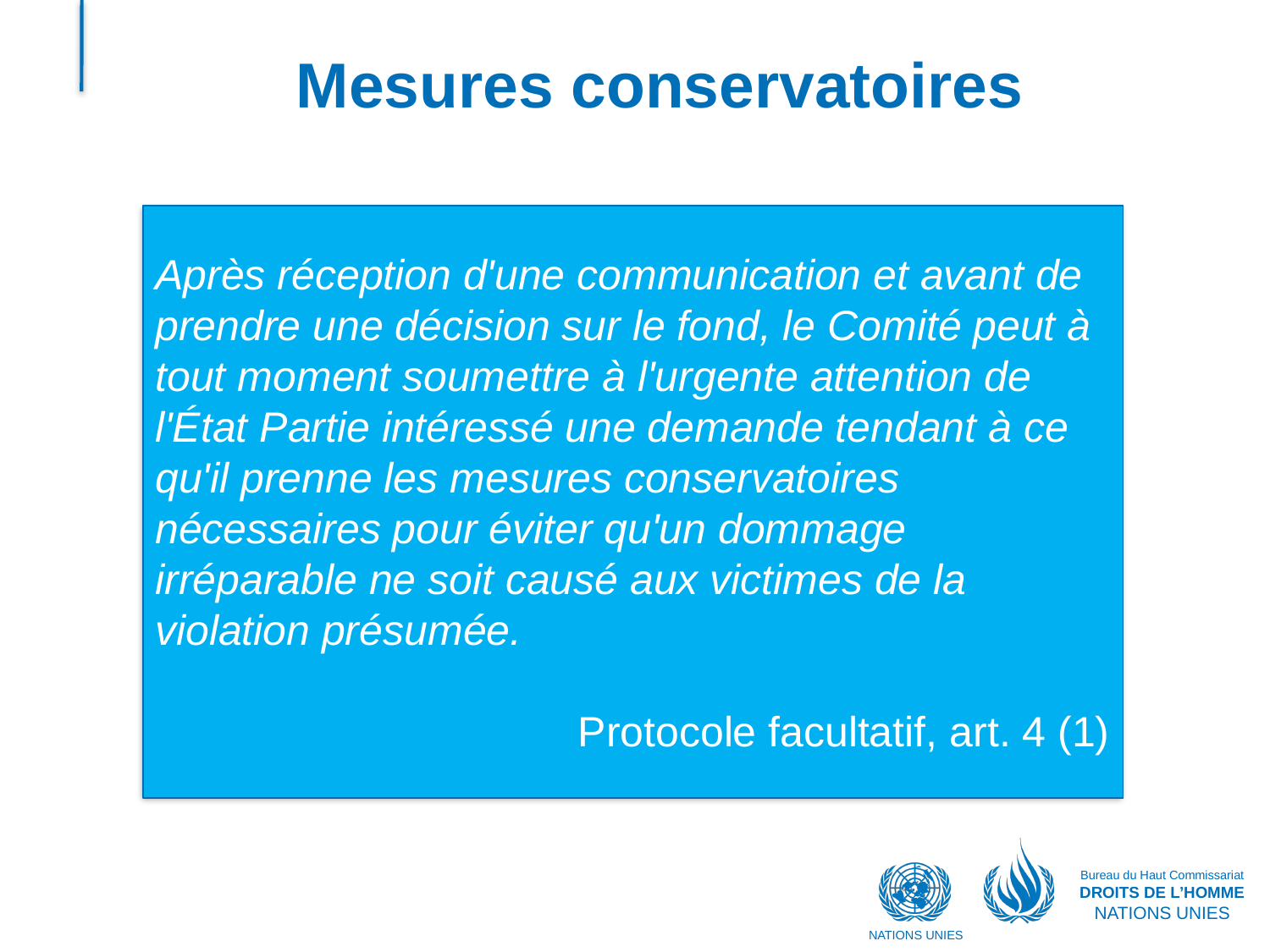

# Mesures conservatoires

Après réception d'une communication et avant de prendre une décision sur le fond, le Comité peut à tout moment soumettre à l'urgente attention de l'État Partie intéressé une demande tendant à ce qu'il prenne les mesures conservatoires nécessaires pour éviter qu'un dommage irréparable ne soit causé aux victimes de la violation présumée.

Protocole facultatif, art. 4 (1)
Bureau du Haut Commissariat
DROITS DE L’HOMME
NATIONS UNIES
NATIONS UNIES